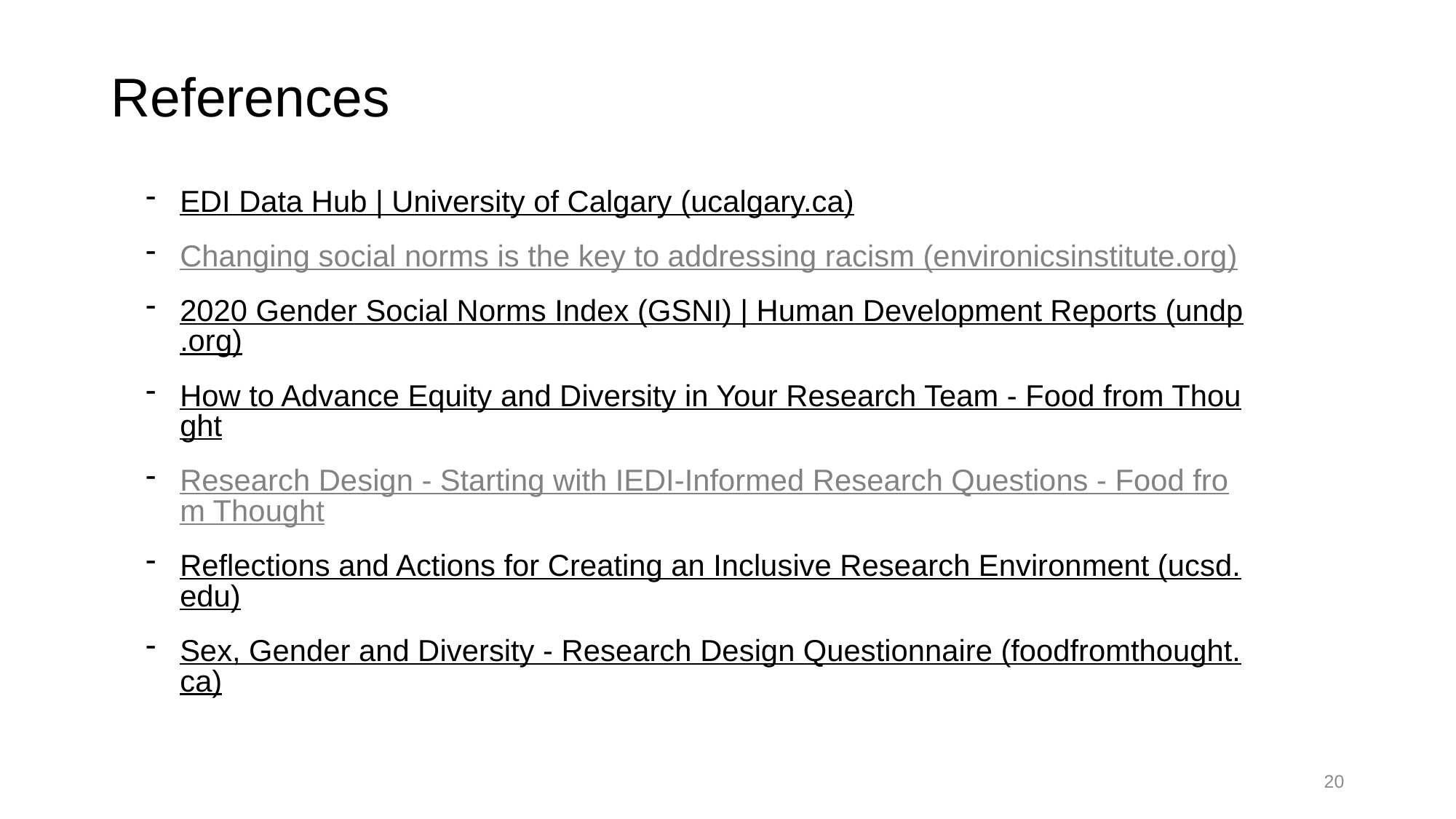

# References

EDI Data Hub | University of Calgary (ucalgary.ca)
Changing social norms is the key to addressing racism (environicsinstitute.org)
2020 Gender Social Norms Index (GSNI) | Human Development Reports (undp.org)
How to Advance Equity and Diversity in Your Research Team - Food from Thought
Research Design - Starting with IEDI-Informed Research Questions - Food from Thought
Reflections and Actions for Creating an Inclusive Research Environment (ucsd.edu)
Sex, Gender and Diversity - Research Design Questionnaire (foodfromthought.ca)

20